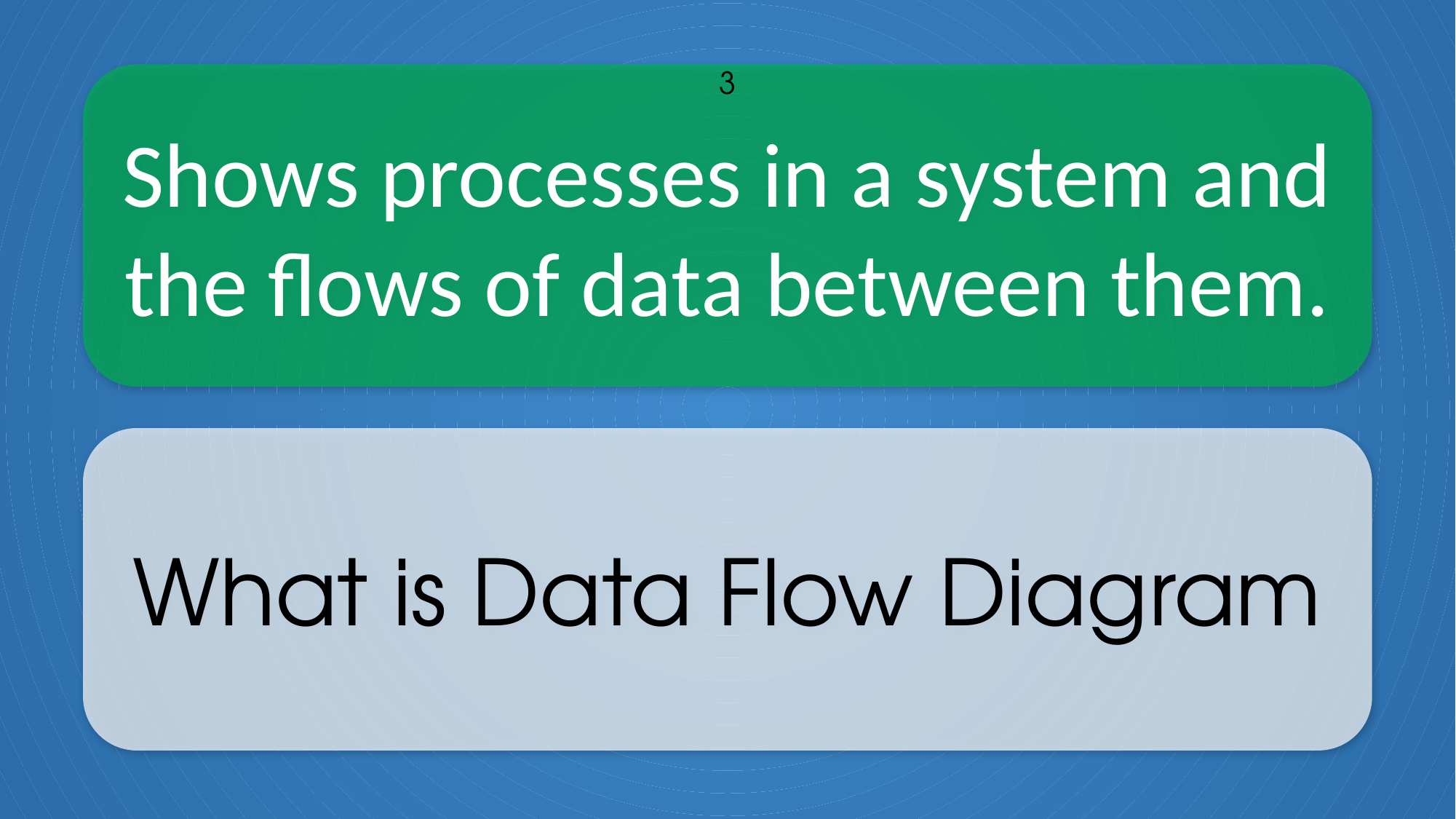

Shows processes in a system and the flows of data between them.
3
What is Data Flow Diagram